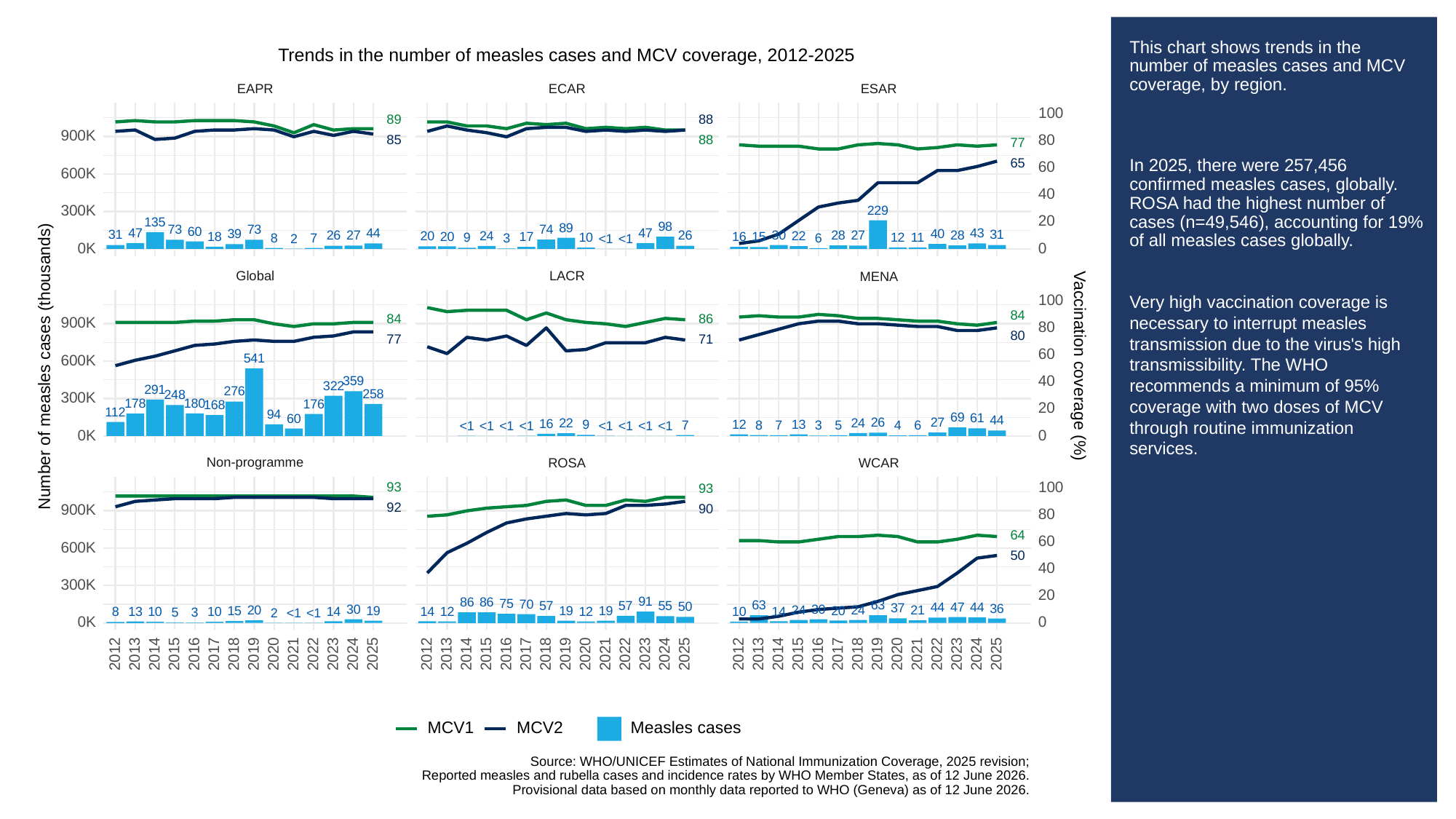

# This chart shows trends in the number of measles cases and MCV coverage, by region.

In 2025, there were 257,456 confirmed measles cases, globally. ROSA had the highest number of cases (n=49,546), accounting for 19% of all measles cases globally.

Very high vaccination coverage is necessary to interrupt measles transmission due to the virus's high transmissibility. The WHO recommends a minimum of 95% coverage with two doses of MCV through routine immunization services.

Trends in the number of measles cases and MCV coverage, 2012-2025
ECAR
ESAR
EAPR

100
89
88

900K
80
85
88

77

65

60
600K

40

300K
229

20
135

98
89
73
73
74
60
47
47
43
44
40
39

31
31
30
28
28
27
27
26
26
24

22
20
20
18
16
17
15
12
10
11
9
8
6
7
3
2
<1
<1

0K
0

Global
LACR
MENA

100

84

84
86
900K

80

80

71
77

60
541
600K
Number of measles cases (thousands)
Vaccination coverage (%)

40
359

322
291
276
258
248

300K

180
178

176
168

20

112
94
69

61
60

44

26
27
24
22
16
13
12
9
8
6
7
7
5
3
4

<1
<1
<1
<1
<1
<1
<1
<1

0K
0

Non-programme
ROSA
WCAR

100
93
93

92
90
900K
80

64

60
600K

50

40

300K

20
91
86
86
75
70
63
63
57
57
55
50
47
44
44
37

36
30
30
24
24
20
21
20
19
19
19
15
13
14
14
14
12
12
10
10
10
8
5
3
2
<1
<1

0K
0

2013
2023
2013
2023
2013
2023
2012
2014
2015
2016
2017
2018
2019
2020
2021
2022
2024
2025
2012
2014
2015
2016
2017
2018
2019
2020
2021
2022
2024
2025
2012
2014
2015
2016
2017
2018
2019
2020
2021
2022
2024
2025

MCV1
MCV2
Measles cases

Source: WHO/UNICEF Estimates of National Immunization Coverage, 2025 revision;
Reported measles and rubella cases and incidence rates by WHO Member States, as of 12 June 2026.
Provisional data based on monthly data reported to WHO (Geneva) as of 12 June 2026.